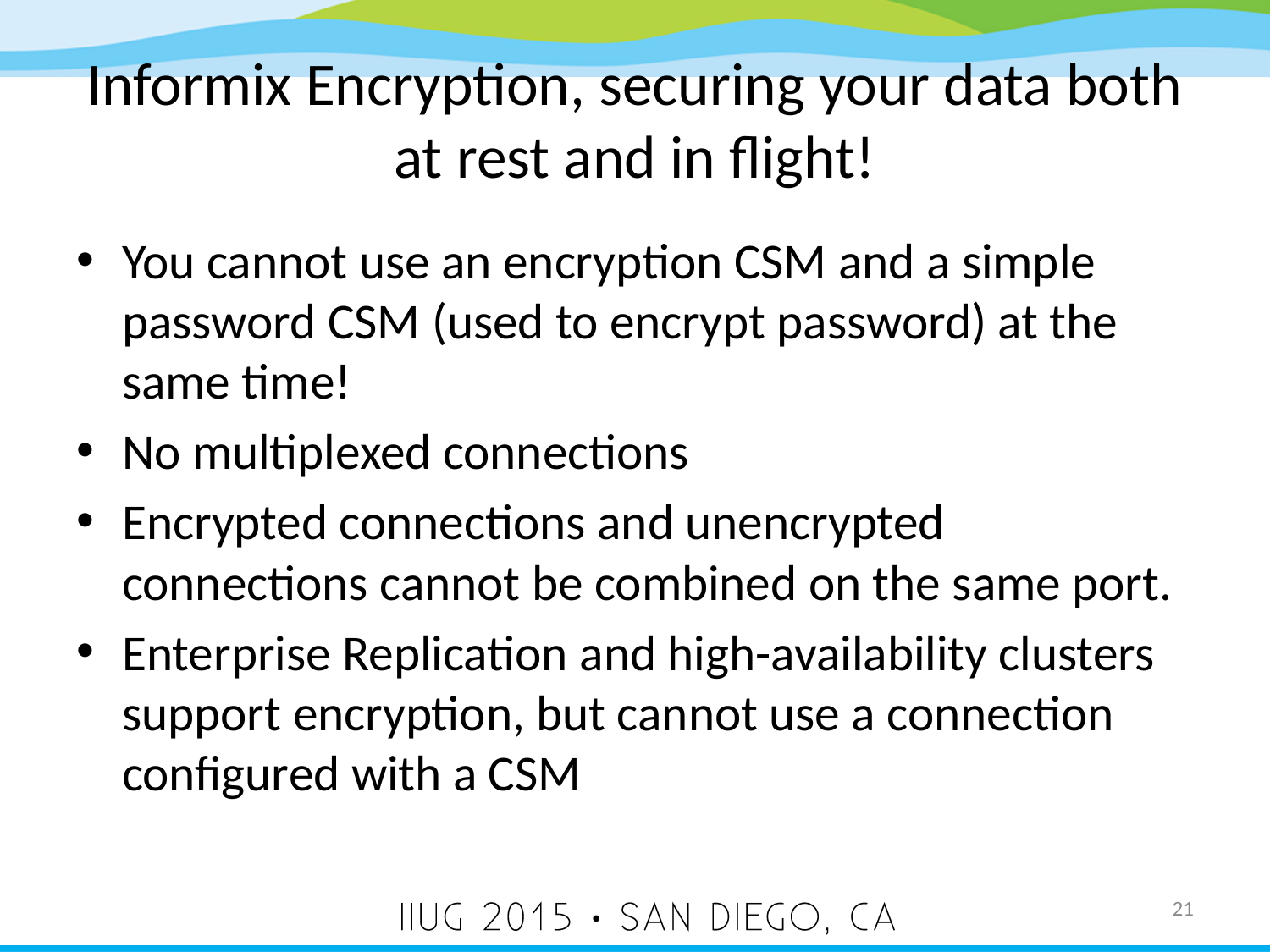

# Informix Encryption, securing your data both at rest and in flight!
You cannot use an encryption CSM and a simple password CSM (used to encrypt password) at the same time!
No multiplexed connections
Encrypted connections and unencrypted connections cannot be combined on the same port.
Enterprise Replication and high-availability clusters support encryption, but cannot use a connection configured with a CSM
21